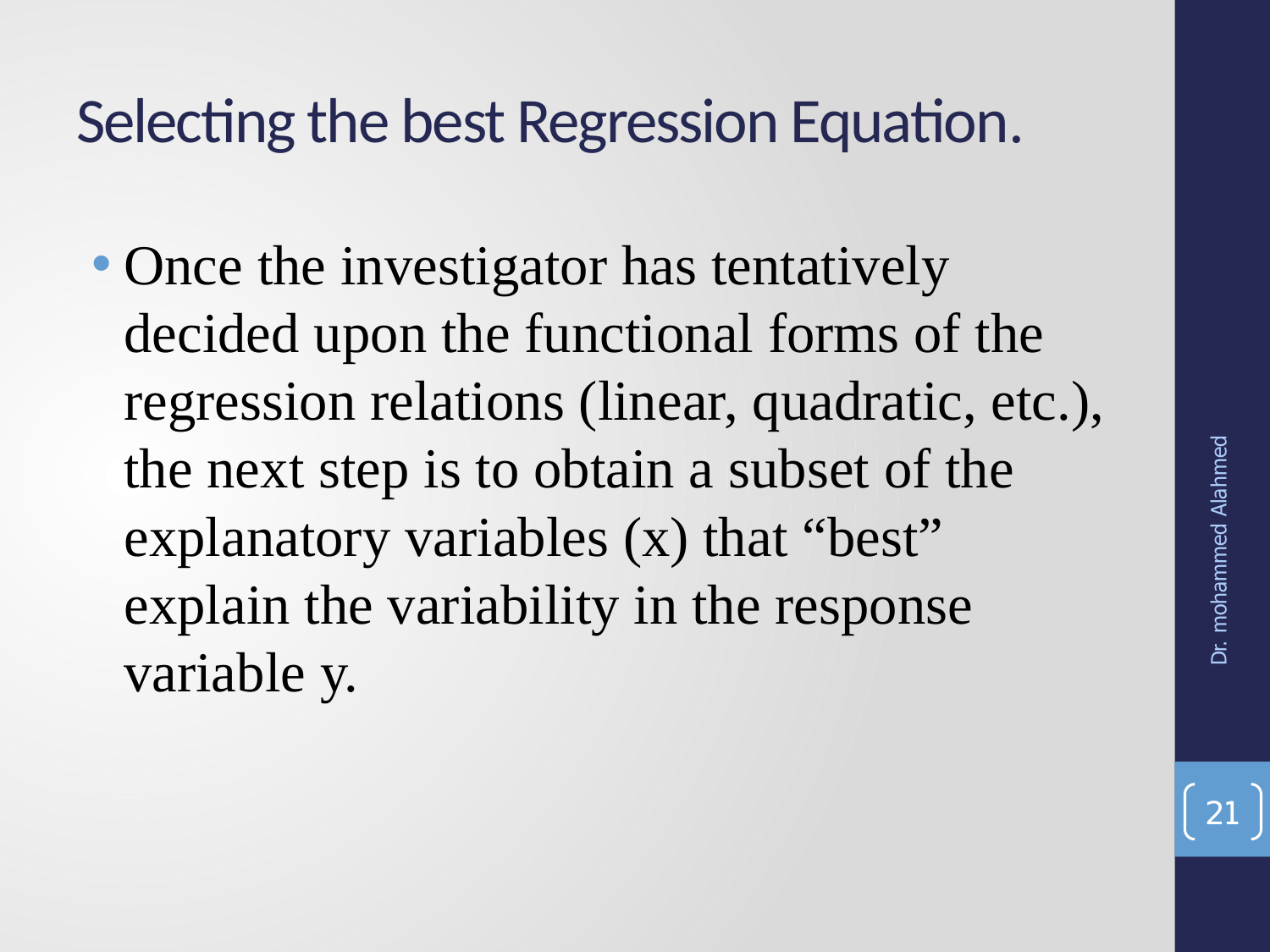

# Selecting the best Regression Equation.
Once the investigator has tentatively decided upon the functional forms of the regression relations (linear, quadratic, etc.), the next step is to obtain a subset of the explanatory variables (x) that “best” explain the variability in the response variable y.

Dr. mohammed Alahmed
21